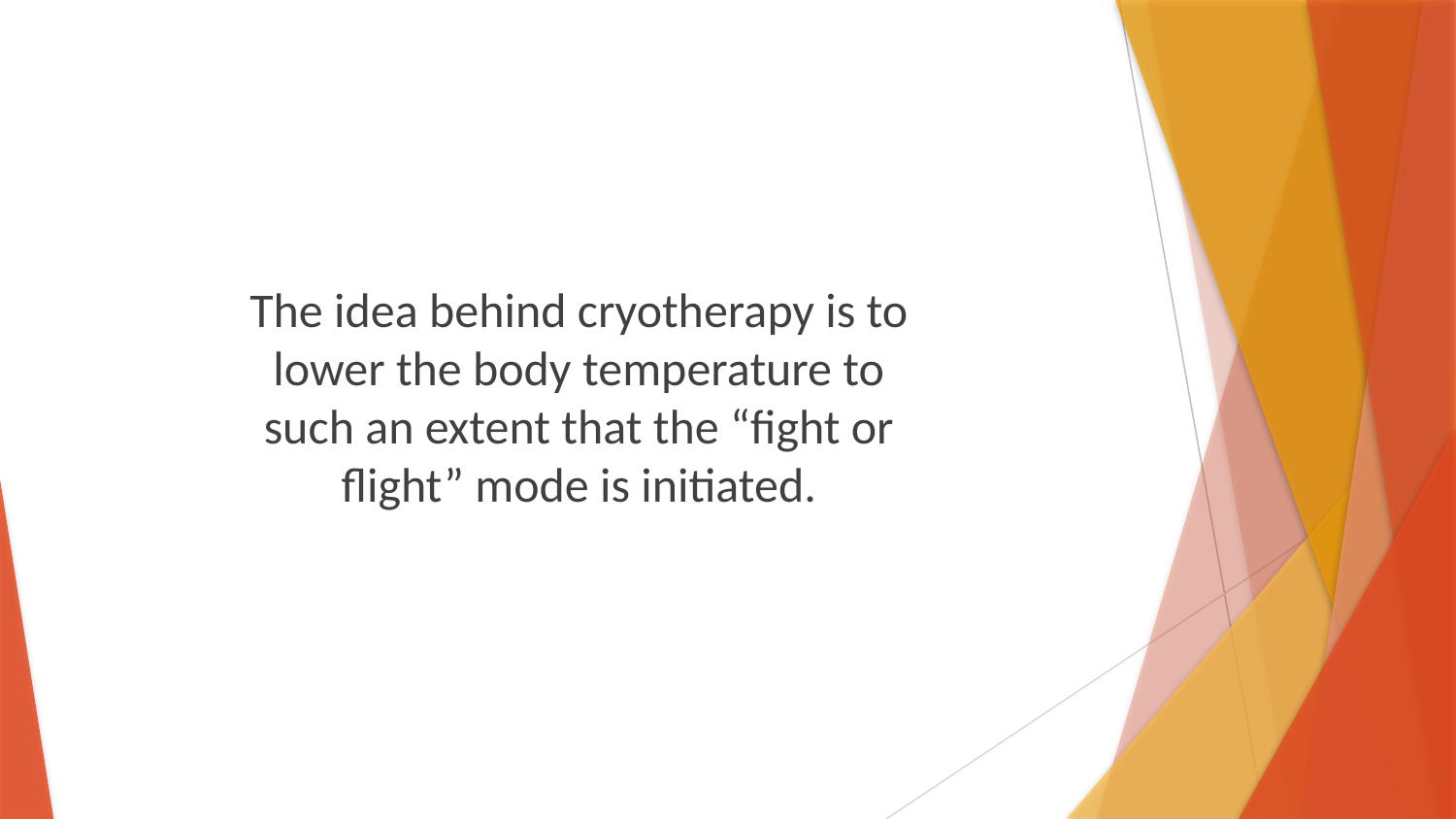

The idea behind cryotherapy is to lower the body temperature to such an extent that the “fight or flight” mode is initiated.